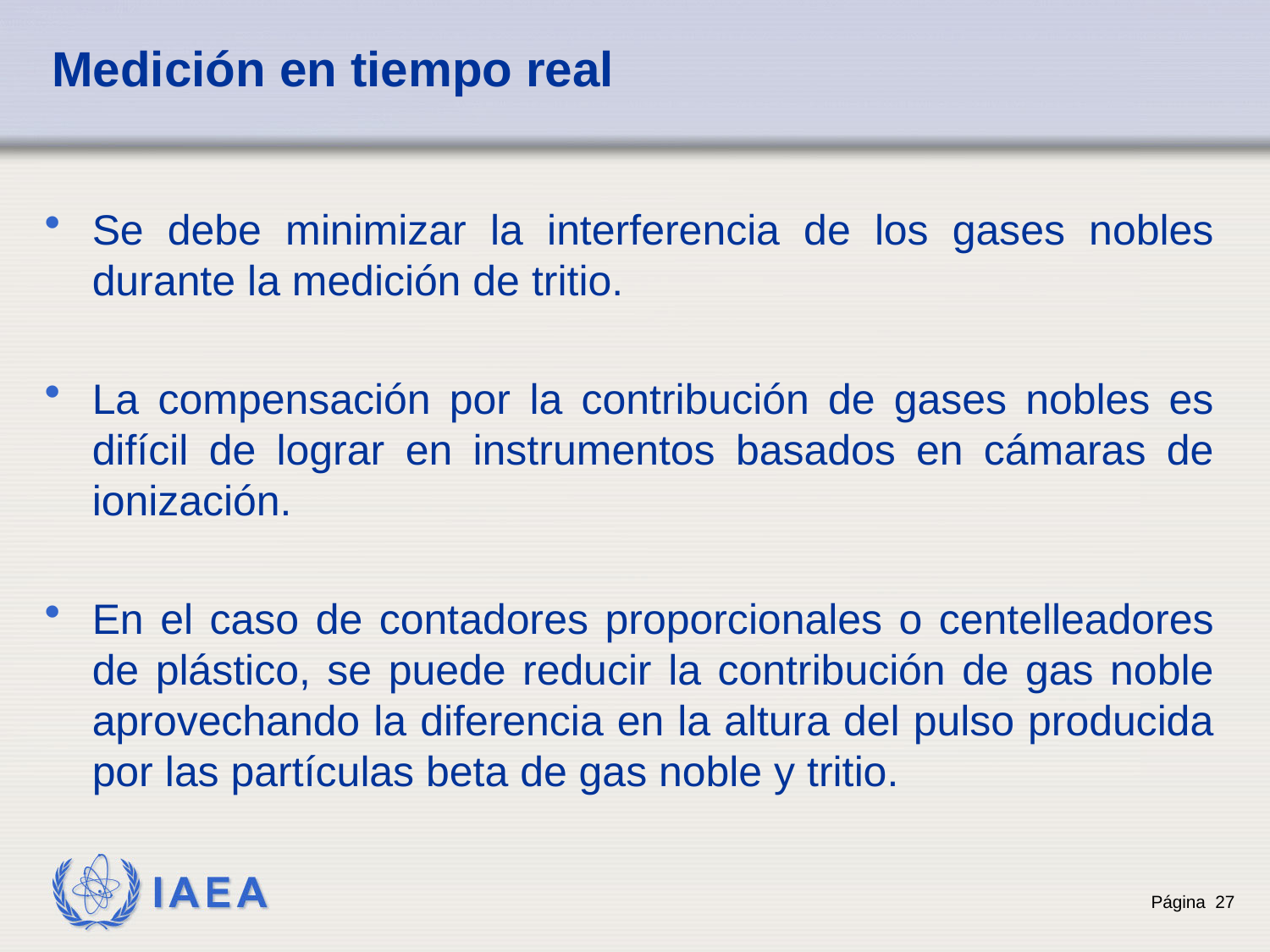

# Medición en tiempo real
Se debe minimizar la interferencia de los gases nobles durante la medición de tritio.

La compensación por la contribución de gases nobles es difícil de lograr en instrumentos basados en cámaras de ionización.

En el caso de contadores proporcionales o centelleadores de plástico, se puede reducir la contribución de gas noble aprovechando la diferencia en la altura del pulso producida por las partículas beta de gas noble y tritio.

Página  27